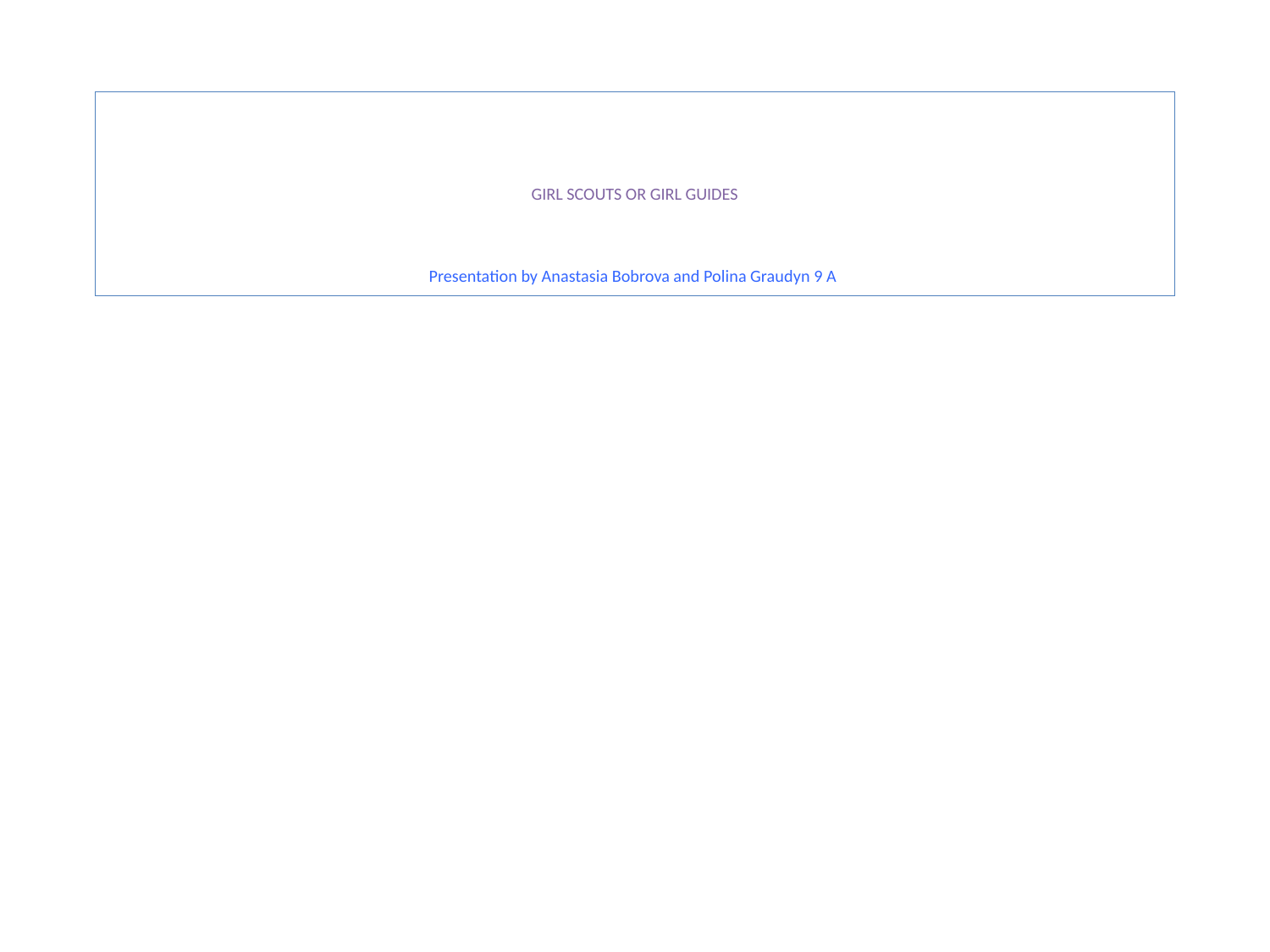

# GIRL SCOUTS OR GIRL GUIDES Presentation by Anastasia Bobrova and Polina Graudyn 9 A